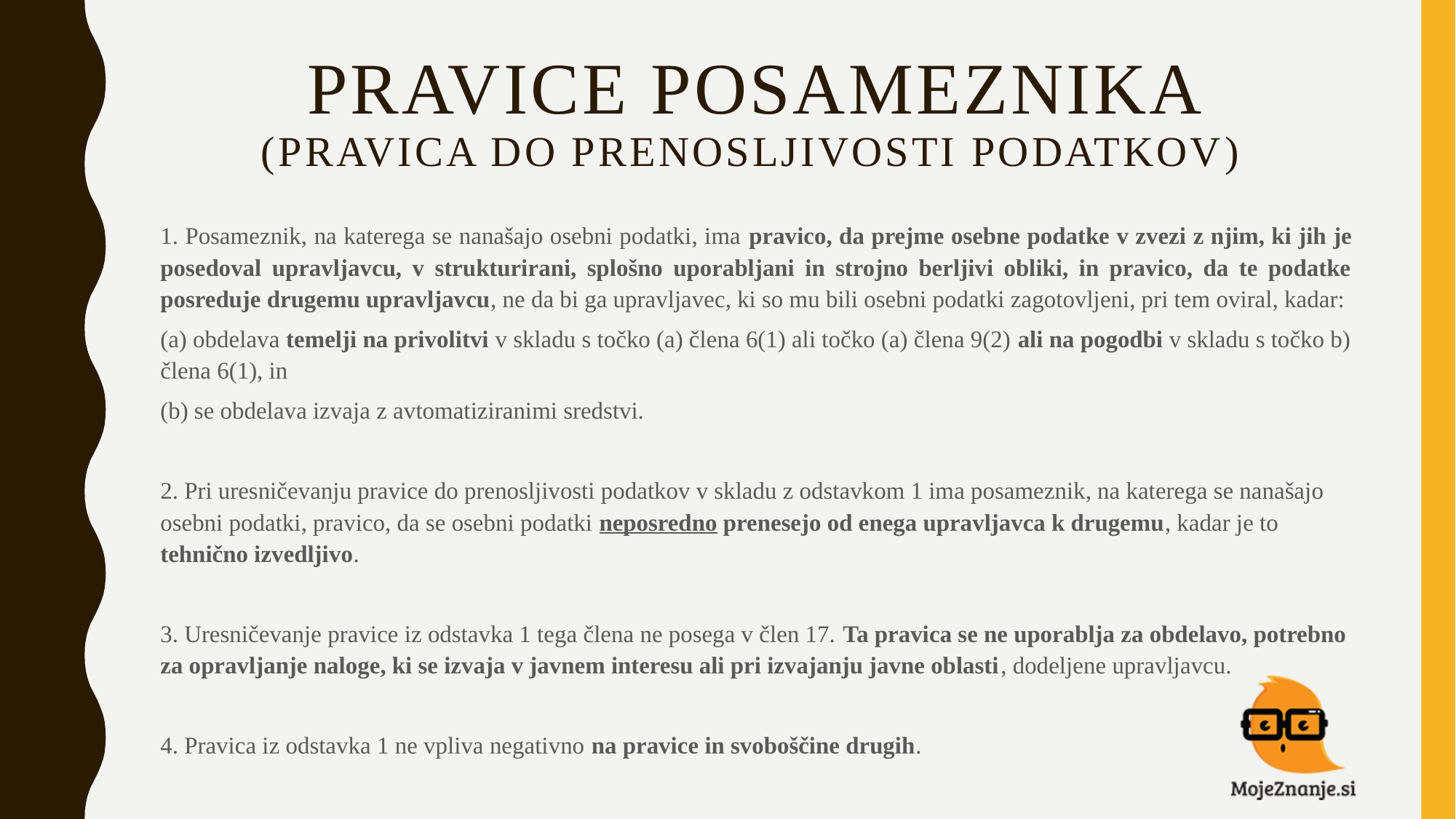

# Pravice posameznika (Pravica DO PRENOSLJIVOSTI PODATKOV)
1. Posameznik, na katerega se nanašajo osebni podatki, ima pravico, da prejme osebne podatke v zvezi z njim, ki jih je posedoval upravljavcu, v strukturirani, splošno uporabljani in strojno berljivi obliki, in pravico, da te podatke posreduje drugemu upravljavcu, ne da bi ga upravljavec, ki so mu bili osebni podatki zagotovljeni, pri tem oviral, kadar:
(a) obdelava temelji na privolitvi v skladu s točko (a) člena 6(1) ali točko (a) člena 9(2) ali na pogodbi v skladu s točko b) člena 6(1), in
(b) se obdelava izvaja z avtomatiziranimi sredstvi.

2. Pri uresničevanju pravice do prenosljivosti podatkov v skladu z odstavkom 1 ima posameznik, na katerega se nanašajo osebni podatki, pravico, da se osebni podatki neposredno prenesejo od enega upravljavca k drugemu, kadar je to tehnično izvedljivo.

3. Uresničevanje pravice iz odstavka 1 tega člena ne posega v člen 17. Ta pravica se ne uporablja za obdelavo, potrebno za opravljanje naloge, ki se izvaja v javnem interesu ali pri izvajanju javne oblasti, dodeljene upravljavcu.

4. Pravica iz odstavka 1 ne vpliva negativno na pravice in svoboščine drugih.